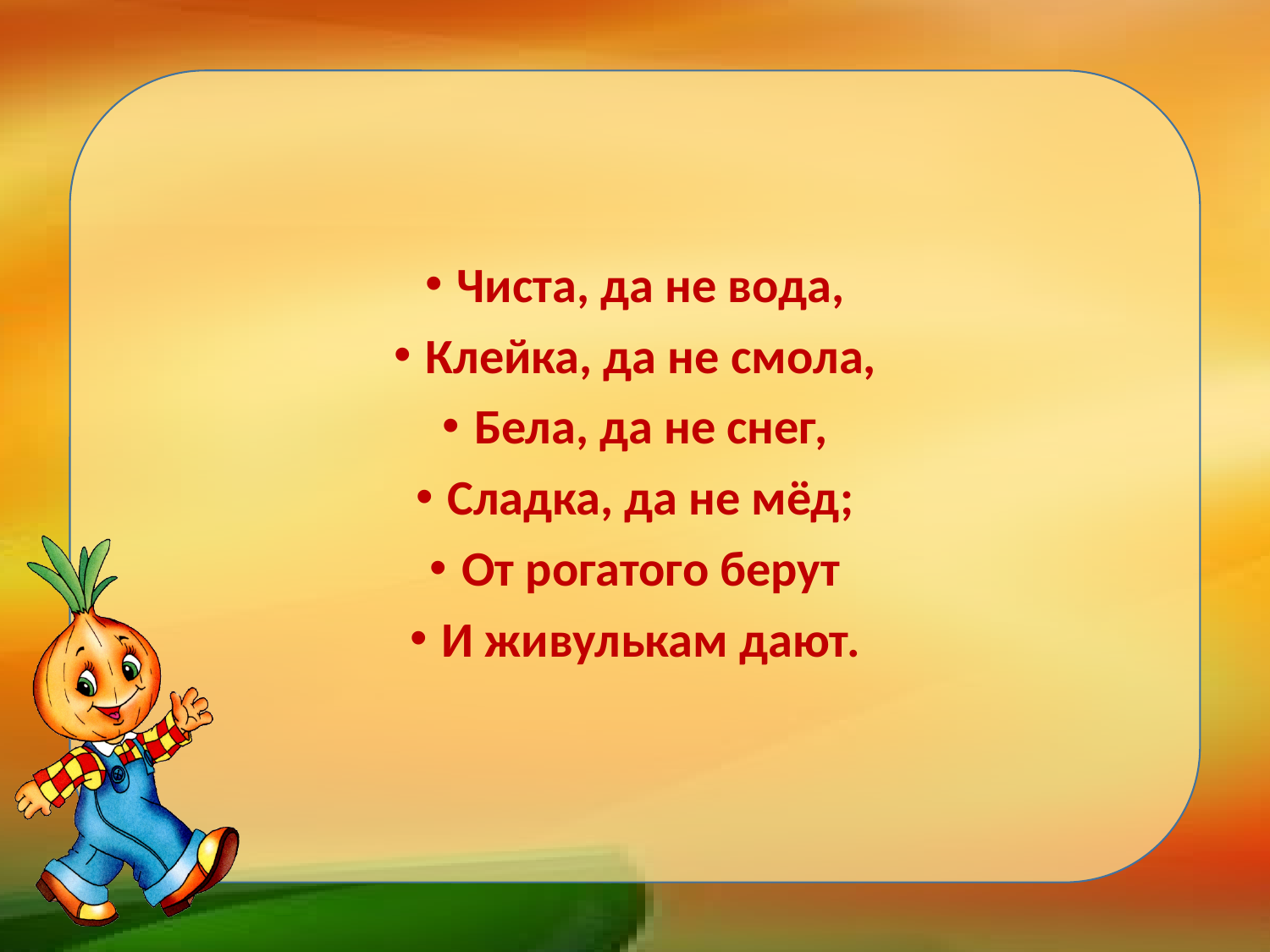

#
Чиста, да не вода,
Клейка, да не смола,
Бела, да не снег,
Сладка, да не мёд;
От рогатого берут
И живулькам дают.